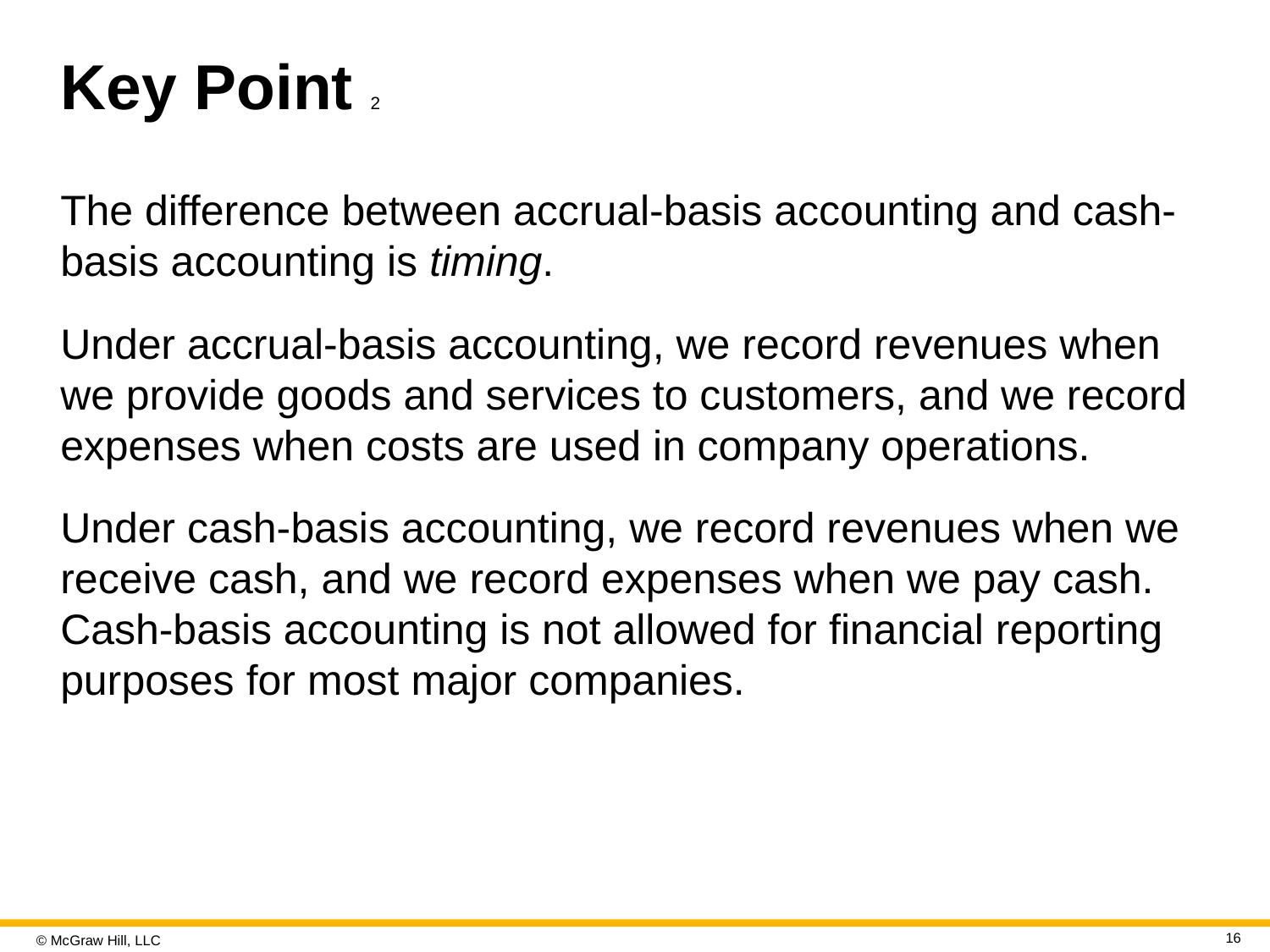

# Key Point 2
The difference between accrual-basis accounting and cash-basis accounting is timing.
Under accrual-basis accounting, we record revenues when we provide goods and services to customers, and we record expenses when costs are used in company operations.
Under cash-basis accounting, we record revenues when we receive cash, and we record expenses when we pay cash. Cash-basis accounting is not allowed for financial reporting purposes for most major companies.
16